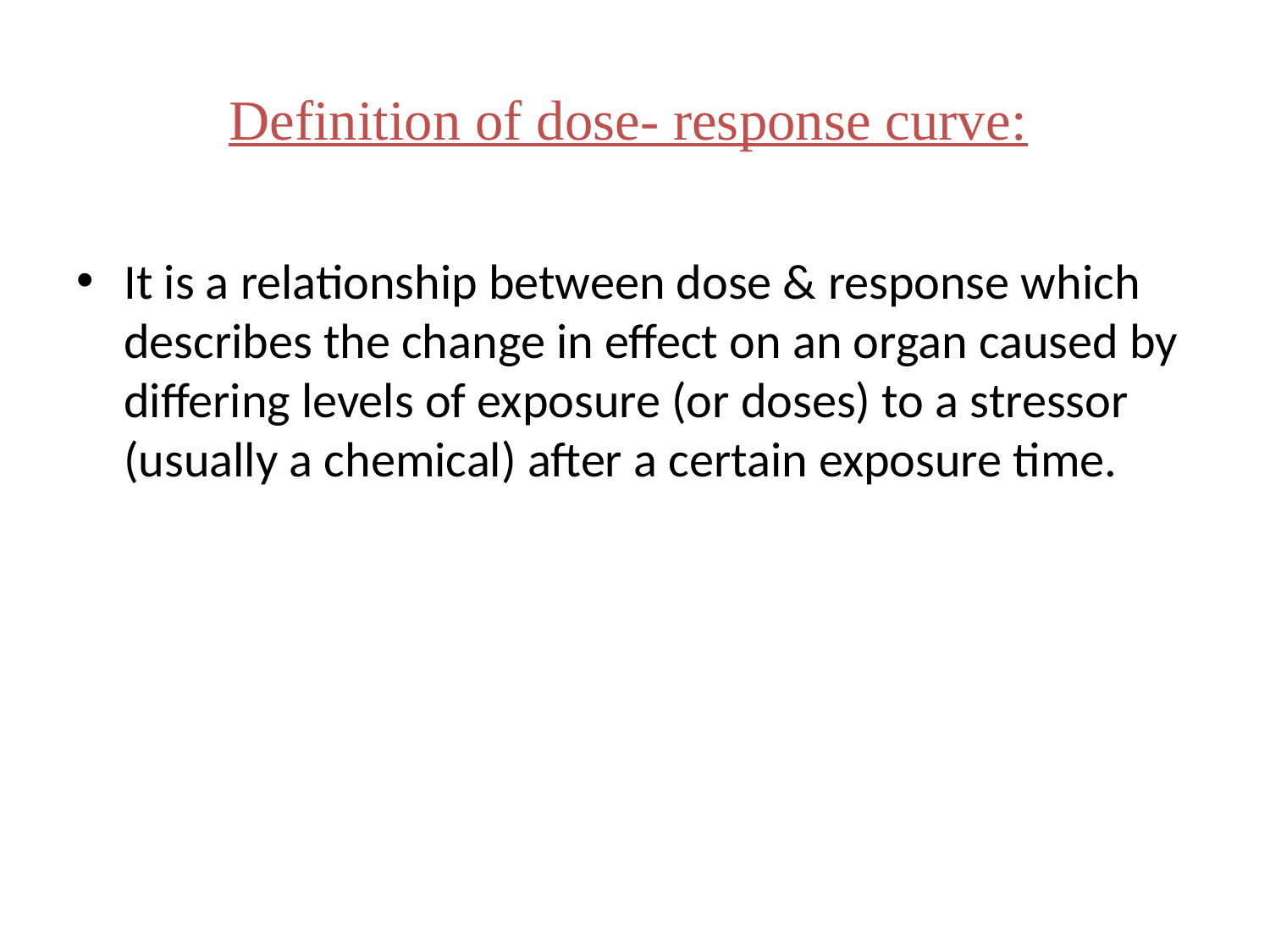

# Definition of dose- response curve:
It is a relationship between dose & response which describes the change in effect on an organ caused by differing levels of exposure (or doses) to a stressor (usually a chemical) after a certain exposure time.